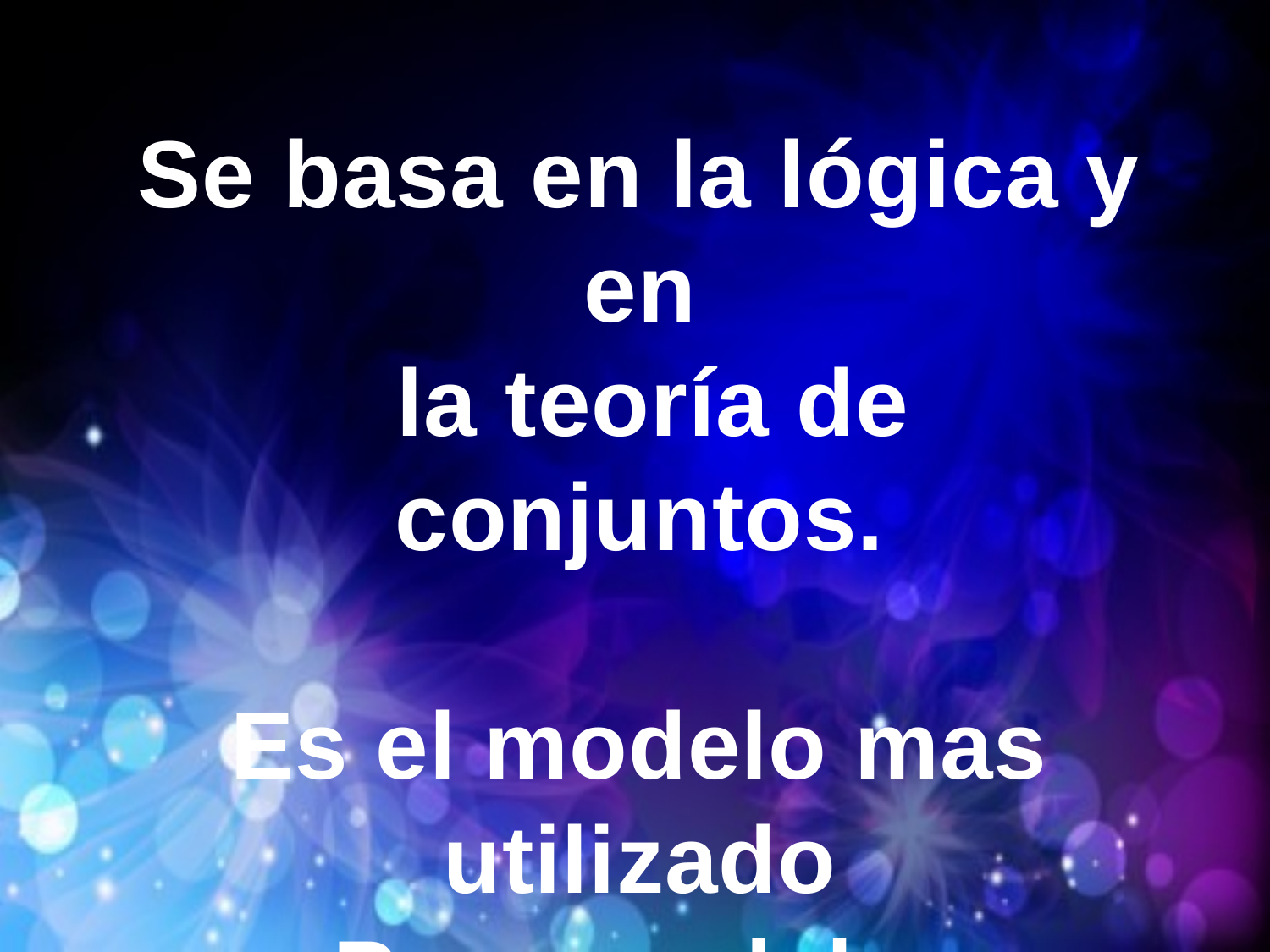

Se basa en la lógica y en
 la teoría de conjuntos.

Es el modelo mas utilizado
Para modelar problemas y
Administrar datos dinámicamente.